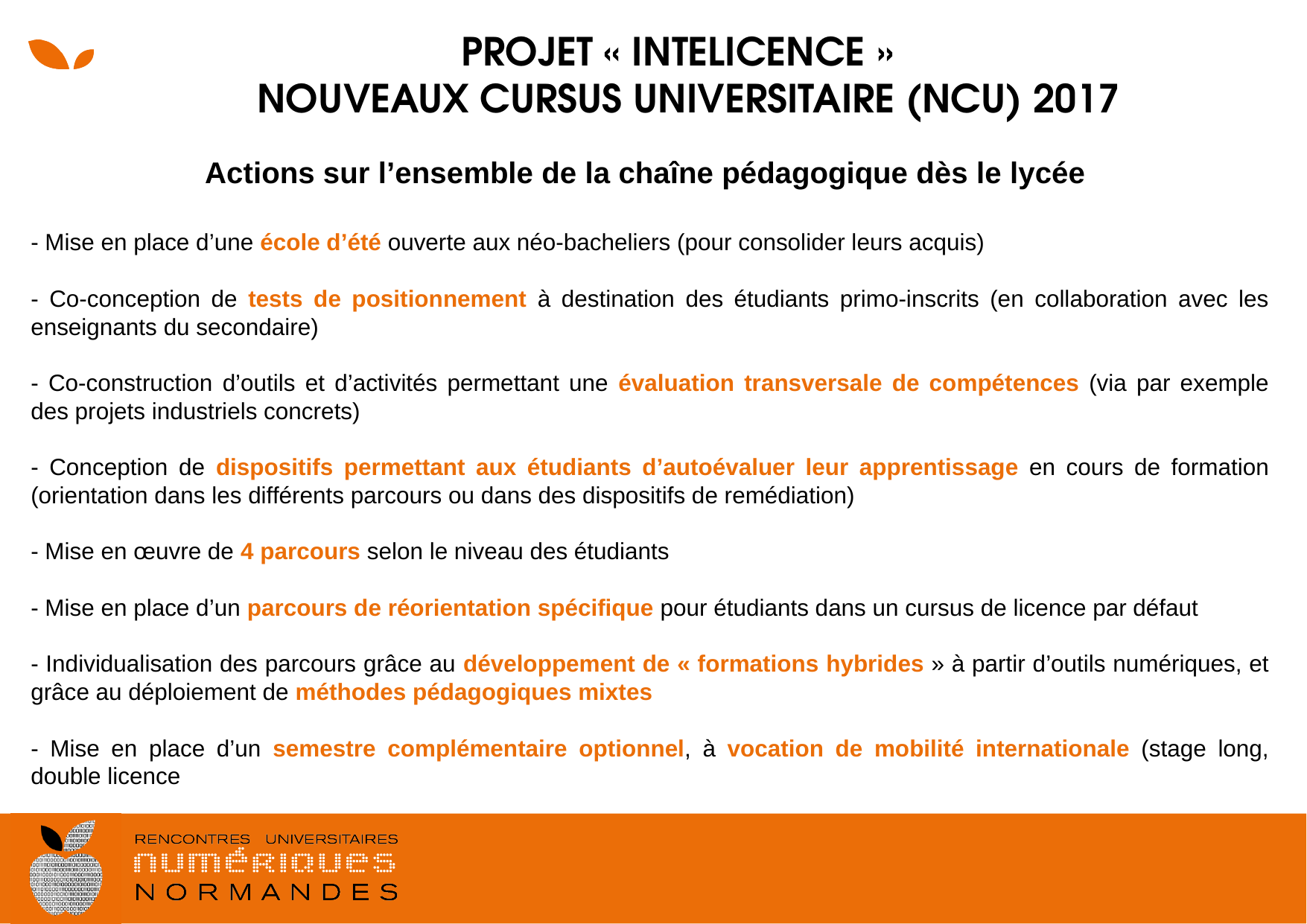

# Projet « Intelicence » Nouveaux cursus universitaire (NCU) 2017
Actions sur l’ensemble de la chaîne pédagogique dès le lycée

- Mise en place d’une école d’été ouverte aux néo-bacheliers (pour consolider leurs acquis)

- Co-conception de tests de positionnement à destination des étudiants primo-inscrits (en collaboration avec les enseignants du secondaire)

- Co-construction d’outils et d’activités permettant une évaluation transversale de compétences (via par exemple des projets industriels concrets)

- Conception de dispositifs permettant aux étudiants d’autoévaluer leur apprentissage en cours de formation (orientation dans les différents parcours ou dans des dispositifs de remédiation)

- Mise en œuvre de 4 parcours selon le niveau des étudiants

- Mise en place d’un parcours de réorientation spécifique pour étudiants dans un cursus de licence par défaut

- Individualisation des parcours grâce au développement de « formations hybrides » à partir d’outils numériques, et grâce au déploiement de méthodes pédagogiques mixtes

- Mise en place d’un semestre complémentaire optionnel, à vocation de mobilité internationale (stage long, double licence